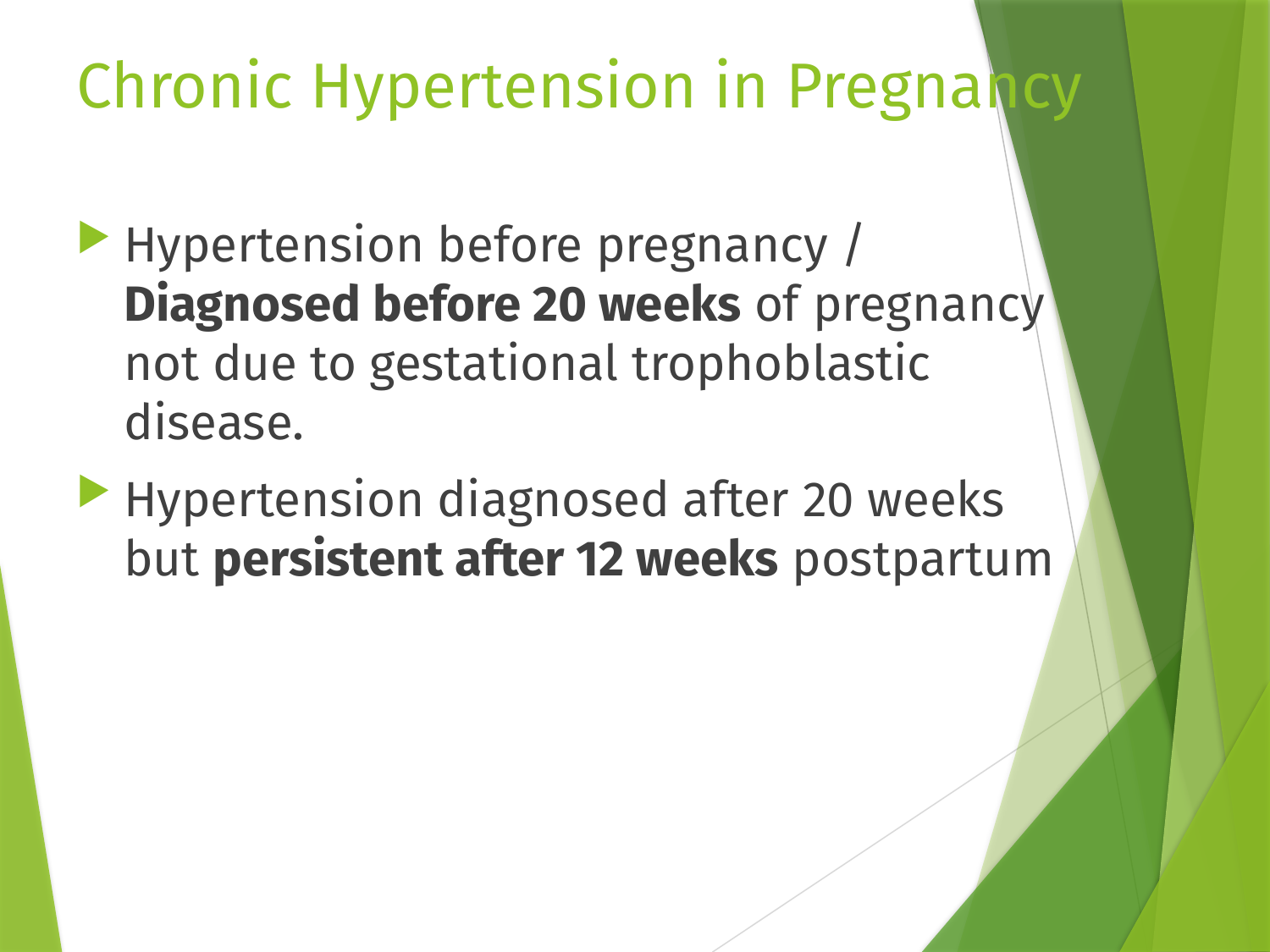

# Chronic Hypertension in Pregnancy
Hypertension before pregnancy / Diagnosed before 20 weeks of pregnancy not due to gestational trophoblastic disease.
Hypertension diagnosed after 20 weeks but persistent after 12 weeks postpartum